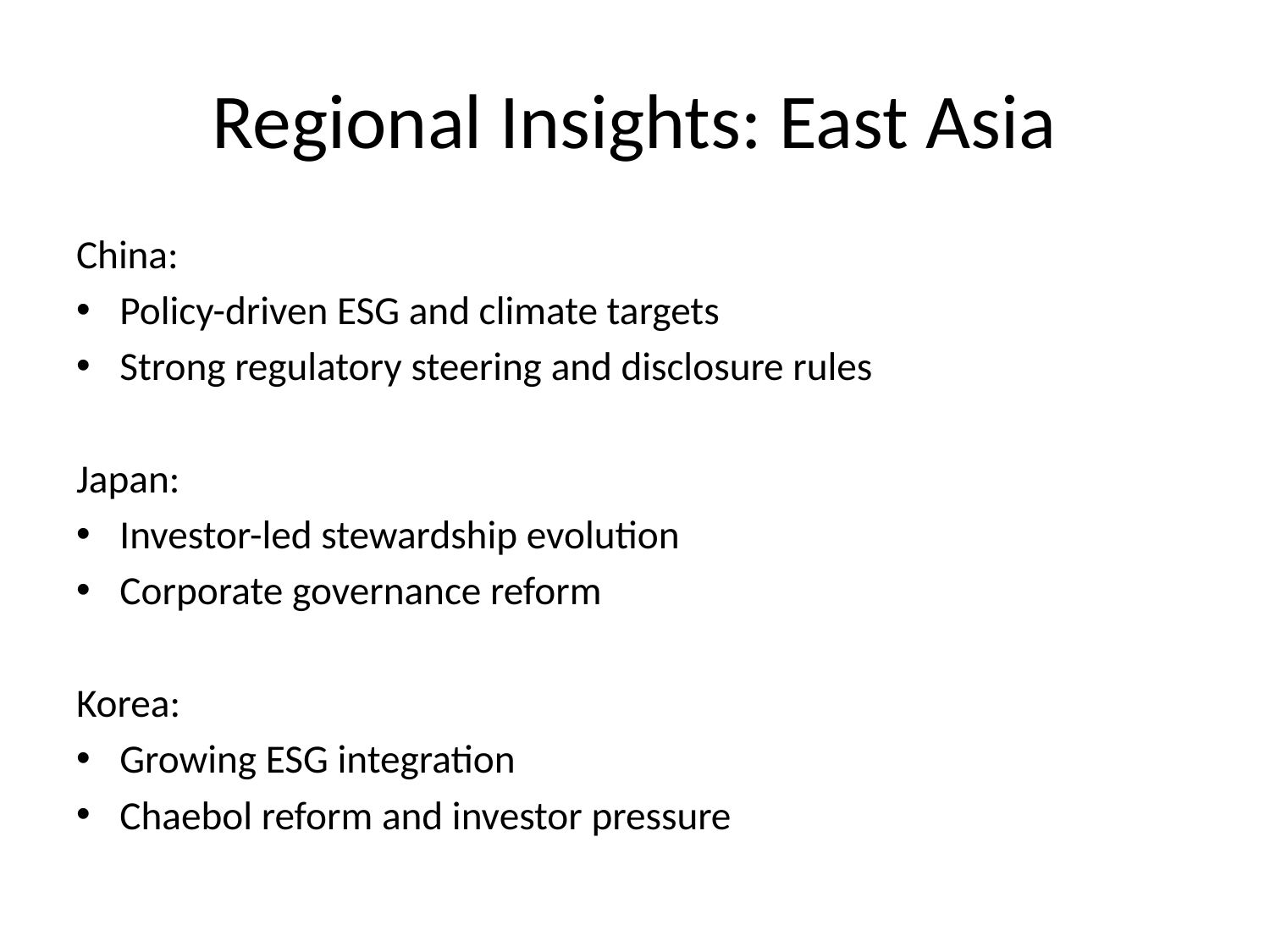

# Regional Insights: East Asia
China:
Policy-driven ESG and climate targets
Strong regulatory steering and disclosure rules

Japan:
Investor-led stewardship evolution
Corporate governance reform

Korea:
Growing ESG integration
Chaebol reform and investor pressure